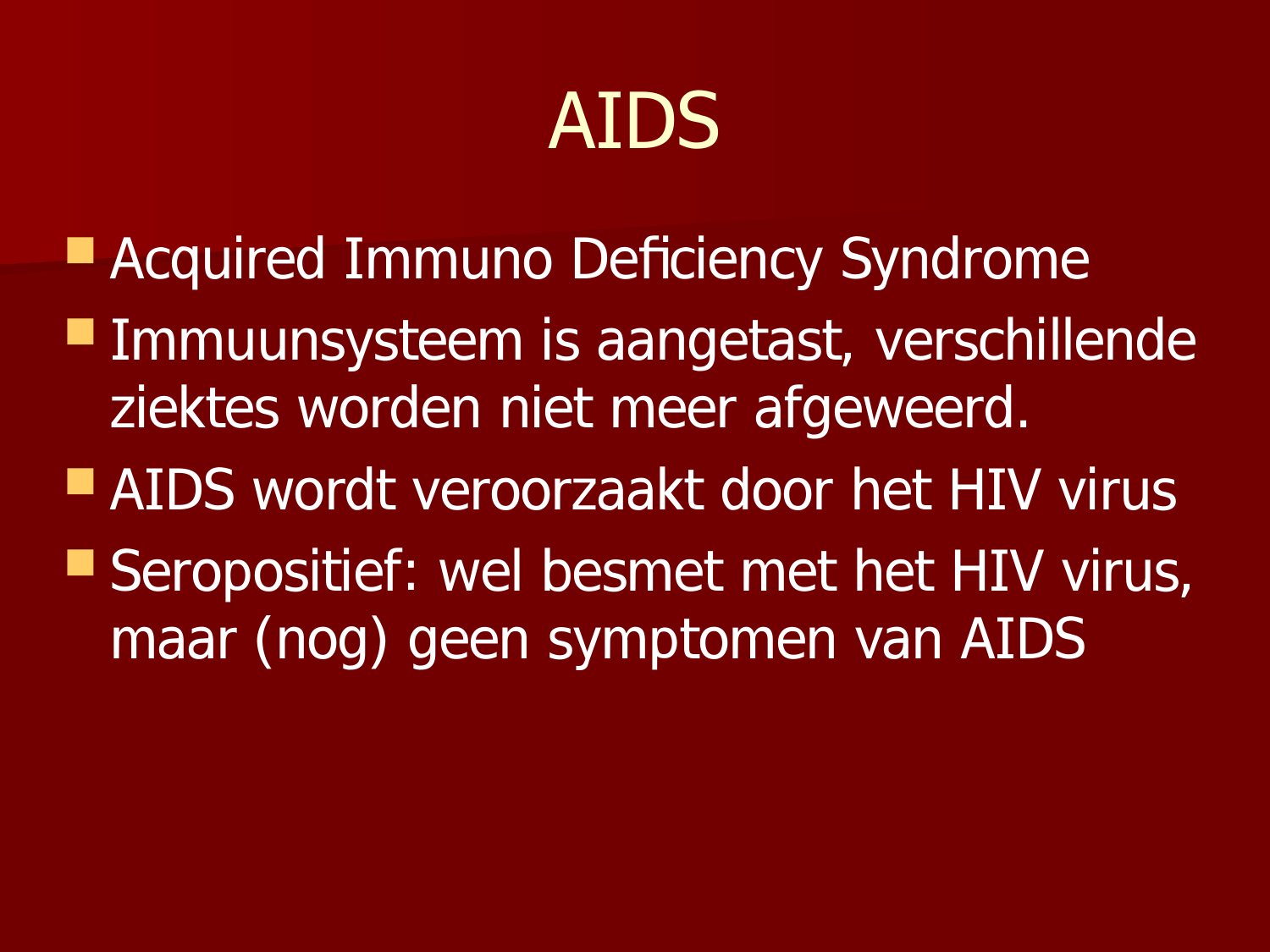

AIDS
Acquired Immuno Deficiency Syndrome
Immuunsysteem is aangetast, verschillende ziektes worden niet meer afgeweerd.
AIDS wordt veroorzaakt door het HIV virus
Seropositief: wel besmet met het HIV virus, maar (nog) geen symptomen van AIDS